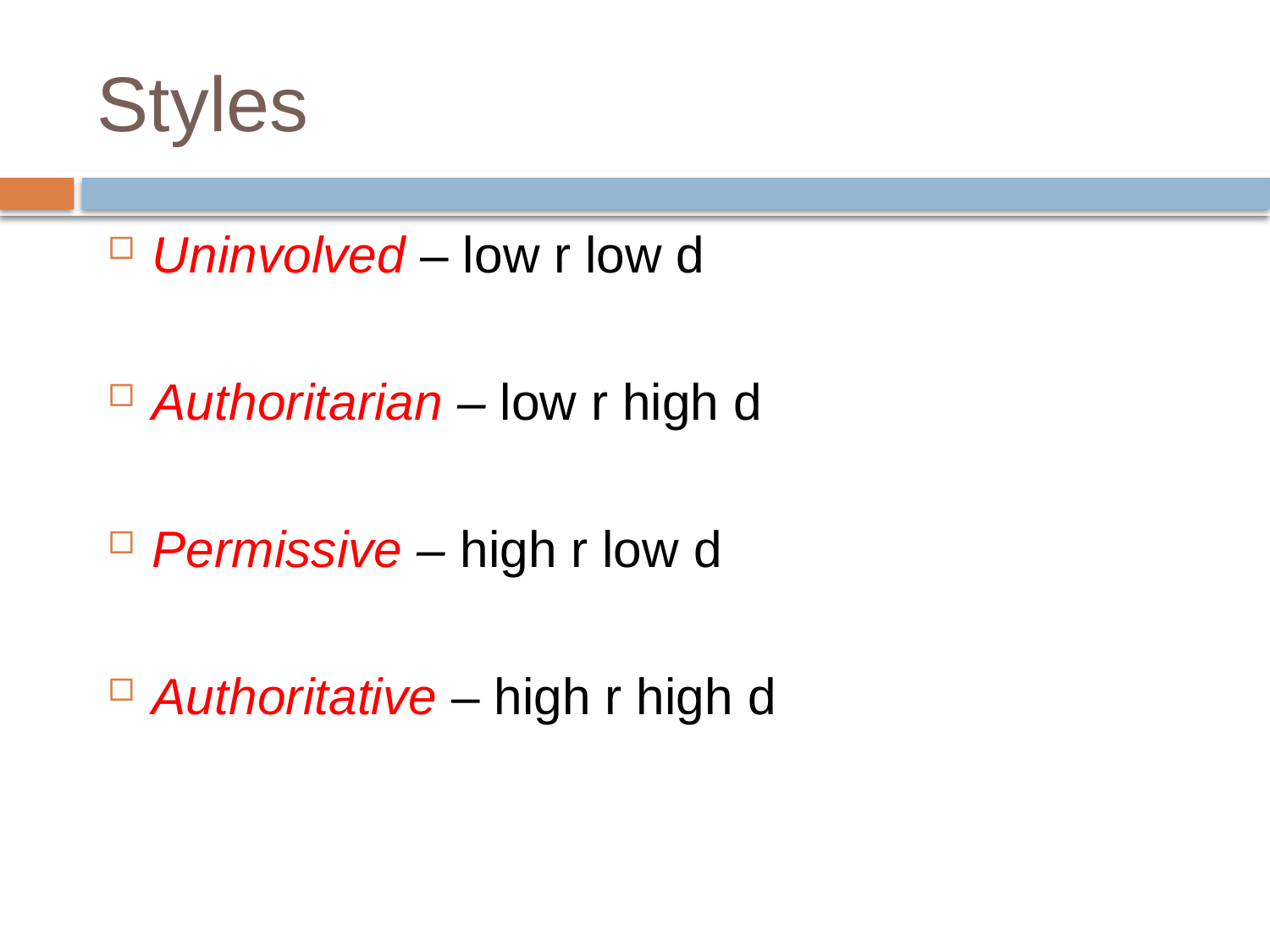

# Styles
Uninvolved – low r low d

Authoritarian – low r high d

Permissive – high r low d

Authoritative – high r high d